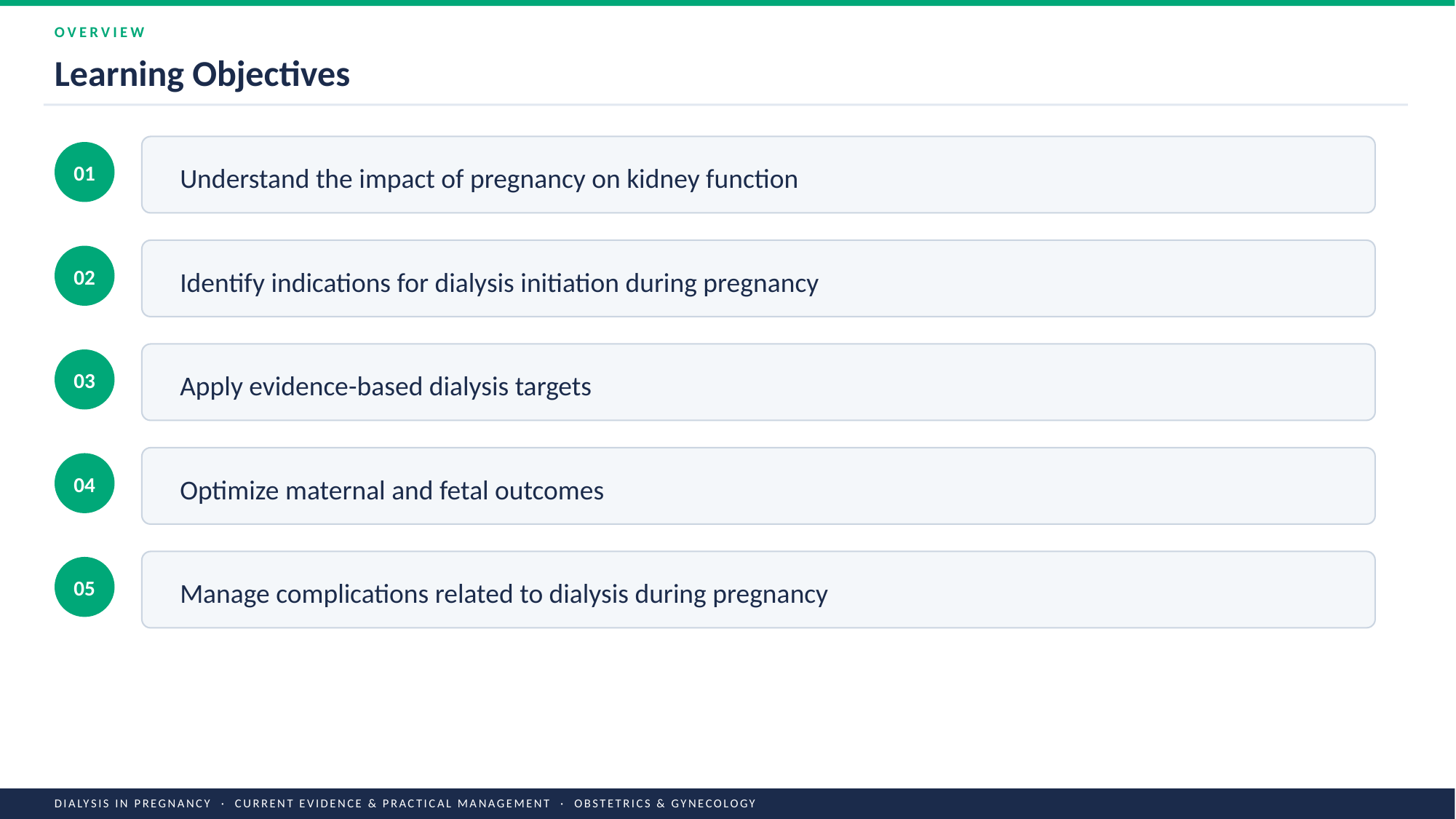

OVERVIEW
Learning Objectives

01
Understand the impact of pregnancy on kidney function

02
Identify indications for dialysis initiation during pregnancy

03
Apply evidence-based dialysis targets

04
Optimize maternal and fetal outcomes

05
Manage complications related to dialysis during pregnancy

DIALYSIS IN PREGNANCY  ·  CURRENT EVIDENCE & PRACTICAL MANAGEMENT  ·  OBSTETRICS & GYNECOLOGY